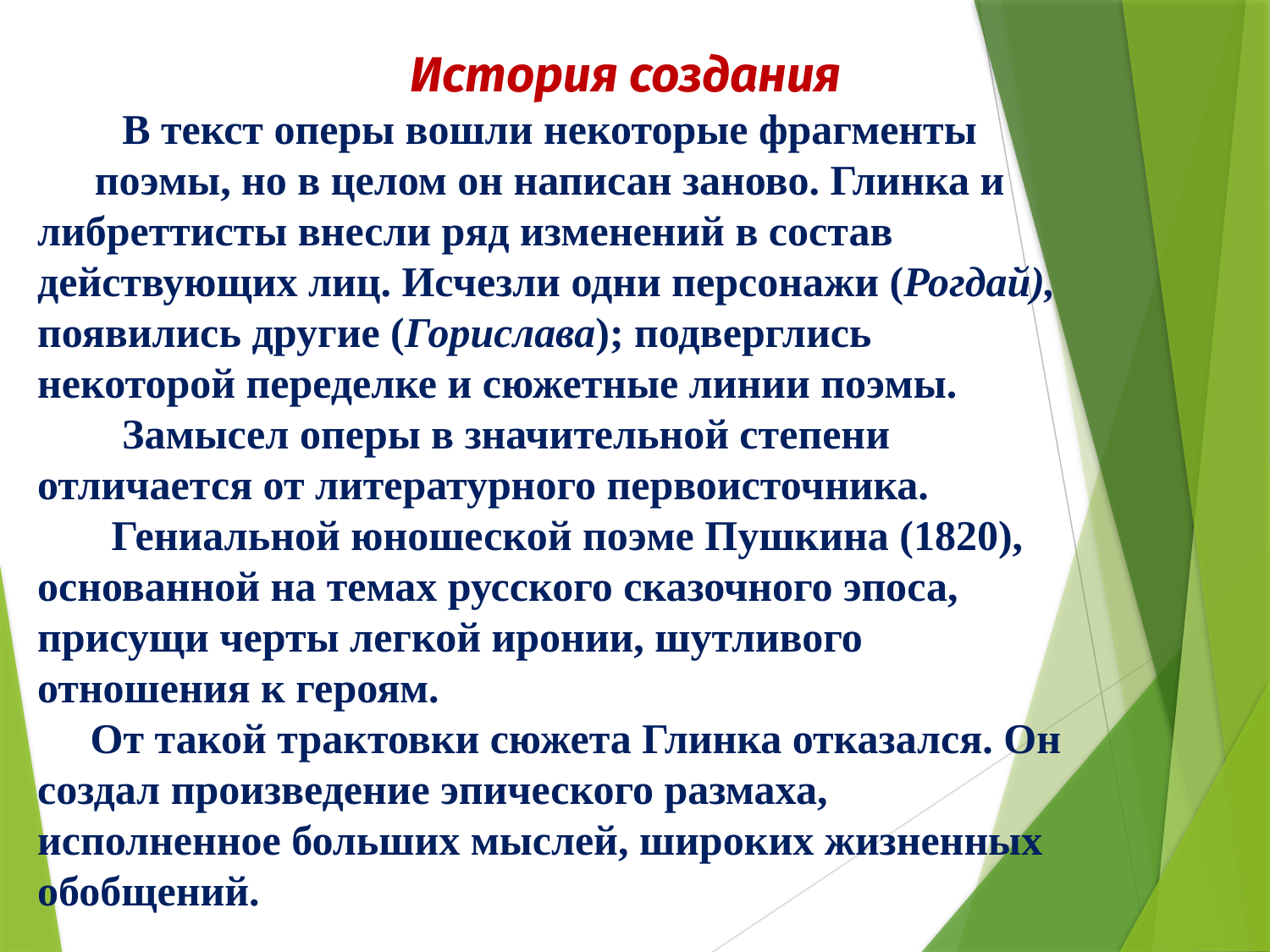

История создания
В текст оперы вошли некоторые фрагменты
поэмы, но в целом он написан заново. Глинка и
либреттисты внесли ряд изменений в состав действующих лиц. Исчезли одни персонажи (Рогдай), появились другие (Горислава); подверглись некоторой переделке и сюжетные линии поэмы.
        Замысел оперы в значительной степени отличается от литературного первоисточника.
       Гениальной юношеской поэме Пушкина (1820), основанной на темах русского сказочного эпоса, присущи черты легкой иронии, шутливого отношения к героям.
     От такой трактовки сюжета Глинка отказался. Он создал произведение эпического размаха, исполненное больших мыслей, широких жизненных обобщений.